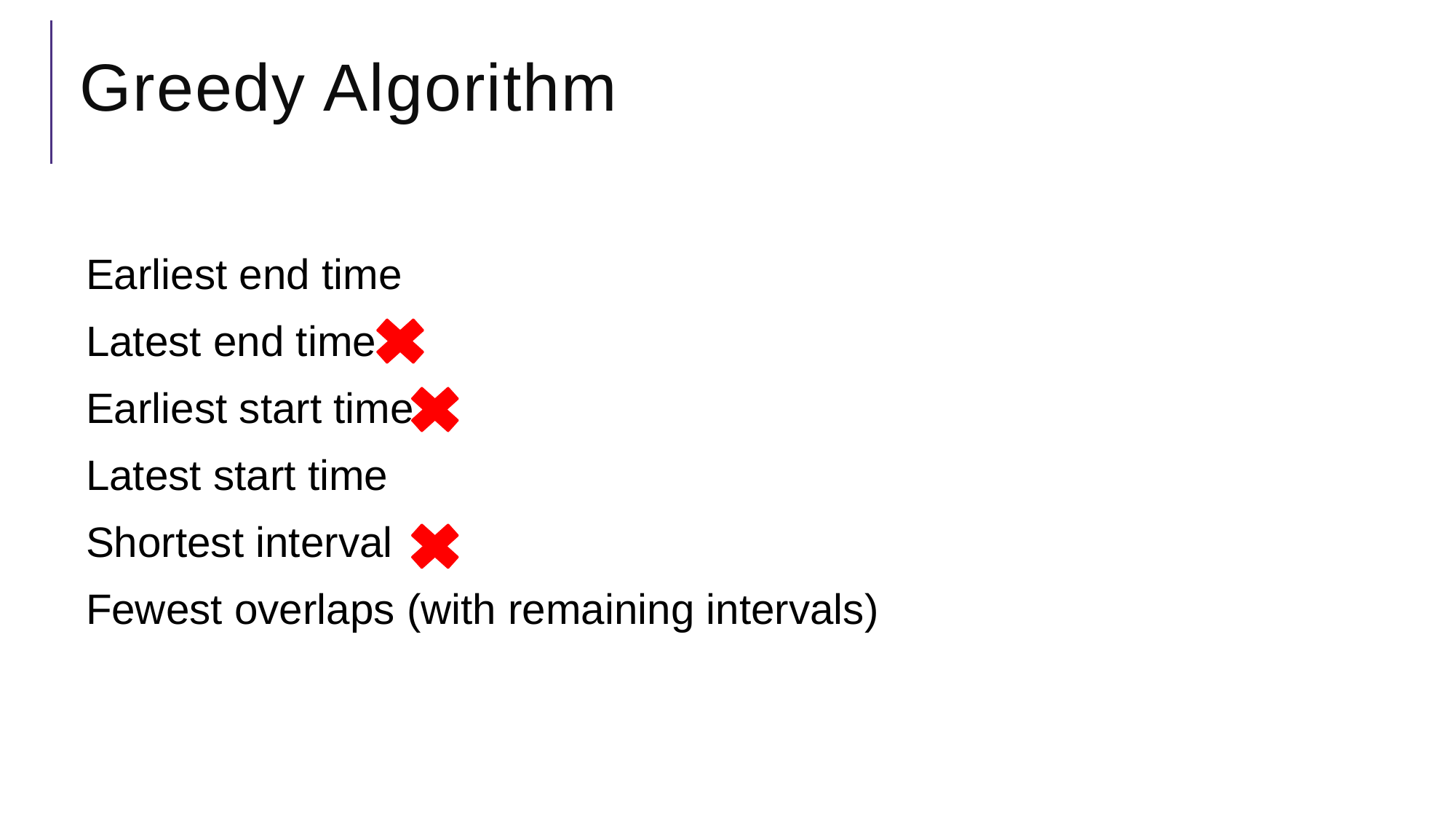

# Greedy Algorithm

Earliest end time
Latest end time
Earliest start time
Latest start time
Shortest interval
Fewest overlaps (with remaining intervals)